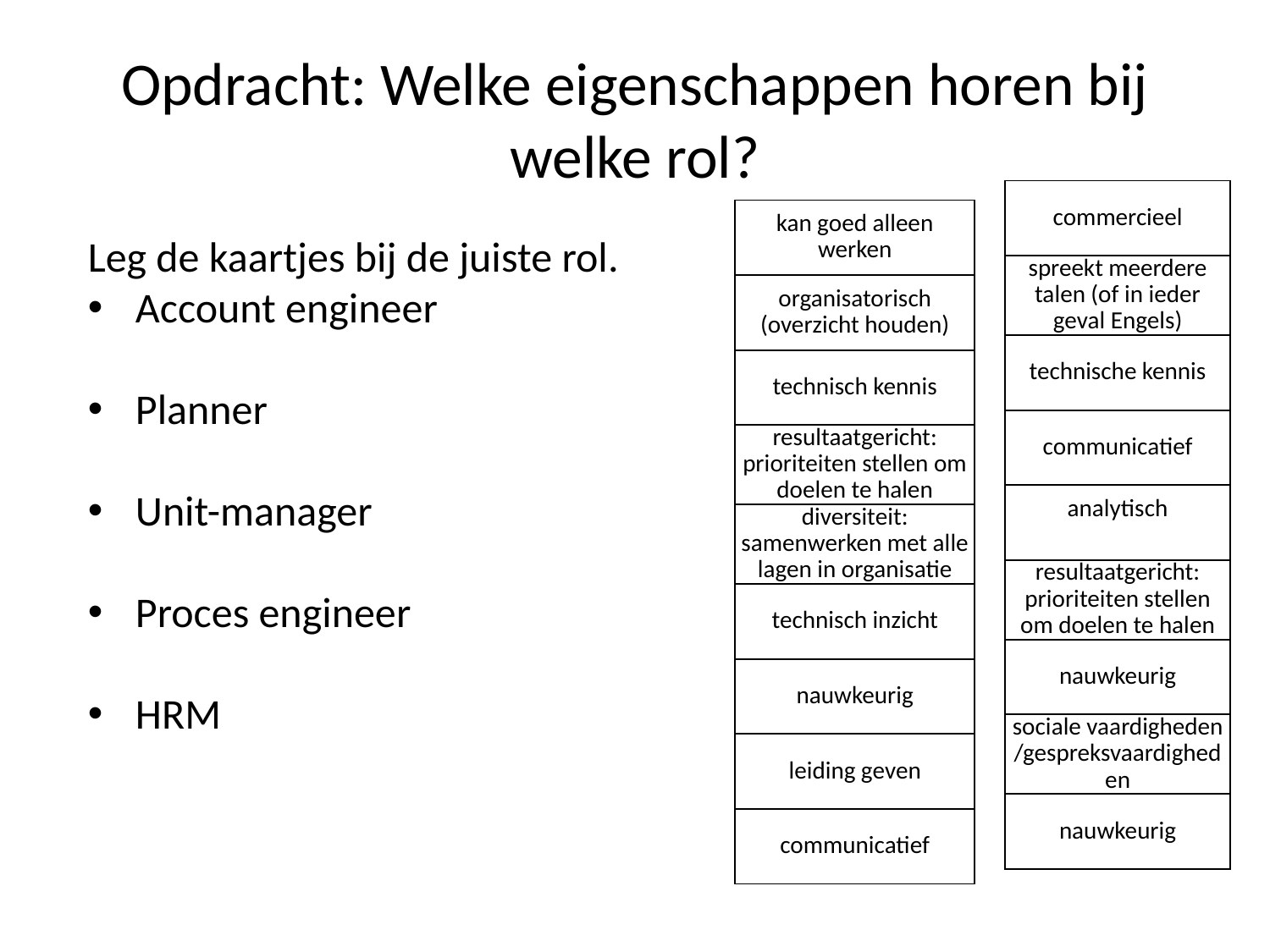

# Opdracht: Welke eigenschappen horen bij welke rol?
| commercieel |
| --- |
| spreekt meerdere talen (of in ieder geval Engels) |
| technische kennis |
| communicatief |
| analytisch |
| resultaatgericht: prioriteiten stellen om doelen te halen |
| nauwkeurig |
| sociale vaardigheden /gespreksvaardigheden |
| nauwkeurig |
| kan goed alleen werken |
| --- |
| organisatorisch (overzicht houden) |
| technisch kennis |
| resultaatgericht: prioriteiten stellen om doelen te halen |
| diversiteit: samenwerken met alle lagen in organisatie |
| technisch inzicht |
| nauwkeurig |
| leiding geven |
| communicatief |
Leg de kaartjes bij de juiste rol.
Account engineer

Planner

Unit-manager

Proces engineer

HRM